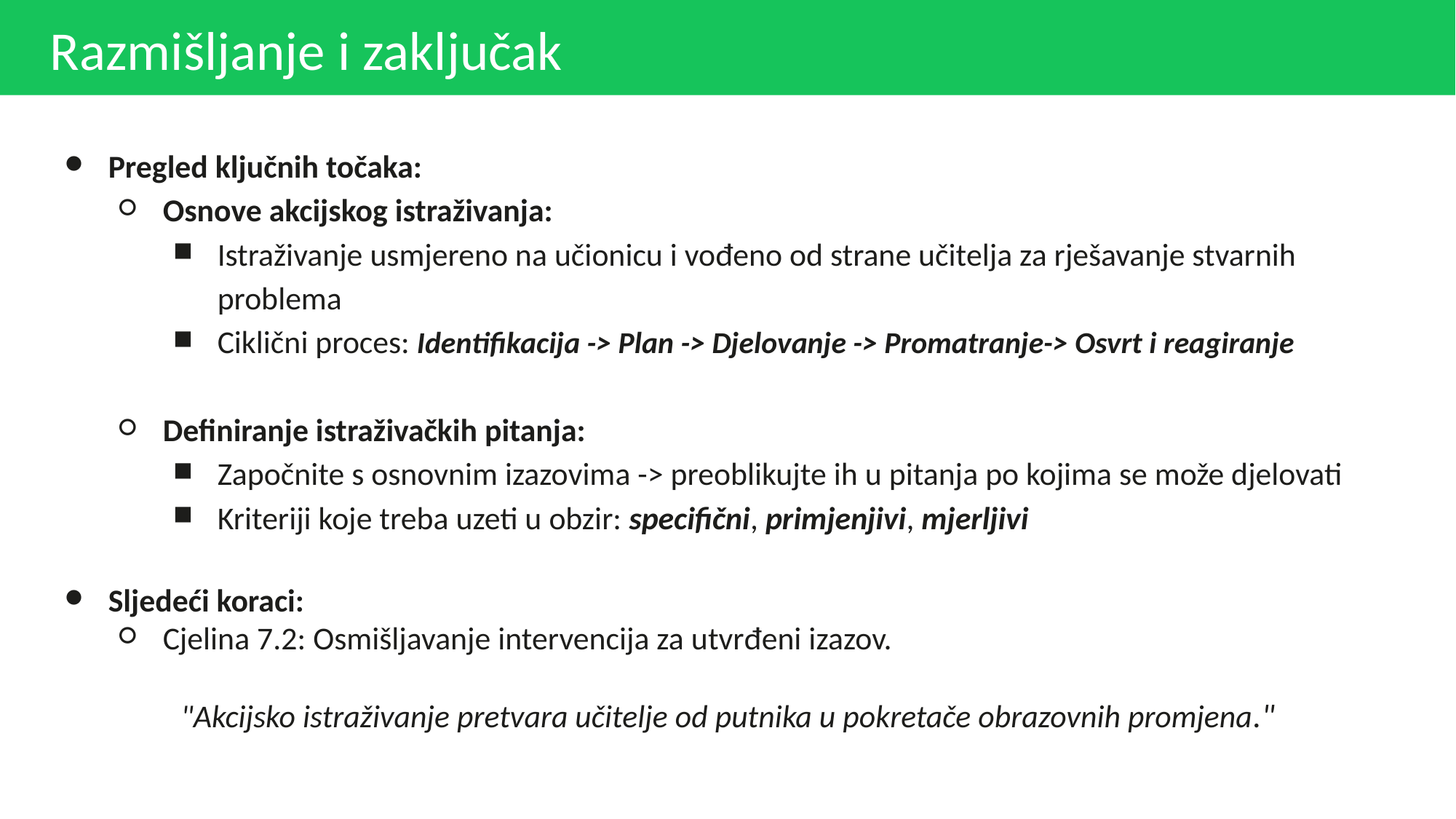

# Razmišljanje i zaključak
Pregled ključnih točaka:
Osnove akcijskog istraživanja:
Istraživanje usmjereno na učionicu i vođeno od strane učitelja za rješavanje stvarnih problema
Ciklični proces: Identifikacija -> Plan -> Djelovanje -> Promatranje-> Osvrt i reagiranje

Definiranje istraživačkih pitanja:
Započnite s osnovnim izazovima -> preoblikujte ih u pitanja po kojima se može djelovati
Kriteriji koje treba uzeti u obzir: specifični, primjenjivi, mjerljivi

Sljedeći koraci:
Cjelina 7.2: Osmišljavanje intervencija za utvrđeni izazov.

"Akcijsko istraživanje pretvara učitelje od putnika u pokretače obrazovnih promjena."